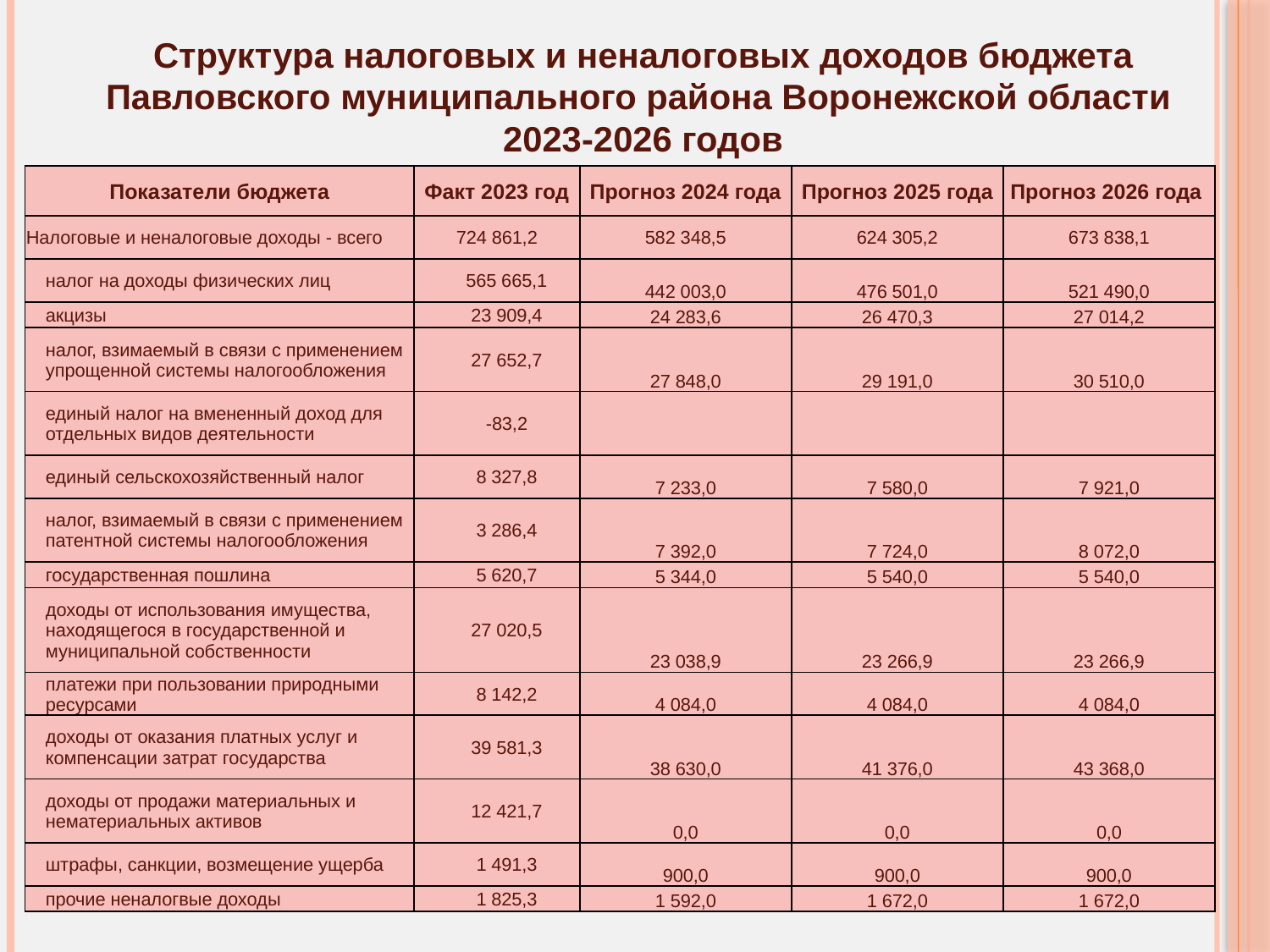

Структура налоговых и неналоговых доходов бюджета Павловского муниципального района Воронежской области  2023-2026 годов
| Показатели бюджета | Факт 2023 год | Прогноз 2024 года | Прогноз 2025 года | Прогноз 2026 года |
| --- | --- | --- | --- | --- |
| Налоговые и неналоговые доходы - всего | 724 861,2 | 582 348,5 | 624 305,2 | 673 838,1 |
| налог на доходы физических лиц | 565 665,1 | 442 003,0 | 476 501,0 | 521 490,0 |
| акцизы | 23 909,4 | 24 283,6 | 26 470,3 | 27 014,2 |
| налог, взимаемый в связи с применением упрощенной системы налогообложения | 27 652,7 | 27 848,0 | 29 191,0 | 30 510,0 |
| единый налог на вмененный доход для отдельных видов деятельности | -83,2 |  |  |  |
| единый сельскохозяйственный налог | 8 327,8 | 7 233,0 | 7 580,0 | 7 921,0 |
| налог, взимаемый в связи с применением патентной системы налогообложения | 3 286,4 | 7 392,0 | 7 724,0 | 8 072,0 |
| государственная пошлина | 5 620,7 | 5 344,0 | 5 540,0 | 5 540,0 |
| доходы от использования имущества, находящегося в государственной и муниципальной собственности | 27 020,5 | 23 038,9 | 23 266,9 | 23 266,9 |
| платежи при пользовании природными ресурсами | 8 142,2 | 4 084,0 | 4 084,0 | 4 084,0 |
| доходы от оказания платных услуг и компенсации затрат государства | 39 581,3 | 38 630,0 | 41 376,0 | 43 368,0 |
| доходы от продажи материальных и нематериальных активов | 12 421,7 | 0,0 | 0,0 | 0,0 |
| штрафы, санкции, возмещение ущерба | 1 491,3 | 900,0 | 900,0 | 900,0 |
| прочие неналогвые доходы | 1 825,3 | 1 592,0 | 1 672,0 | 1 672,0 |